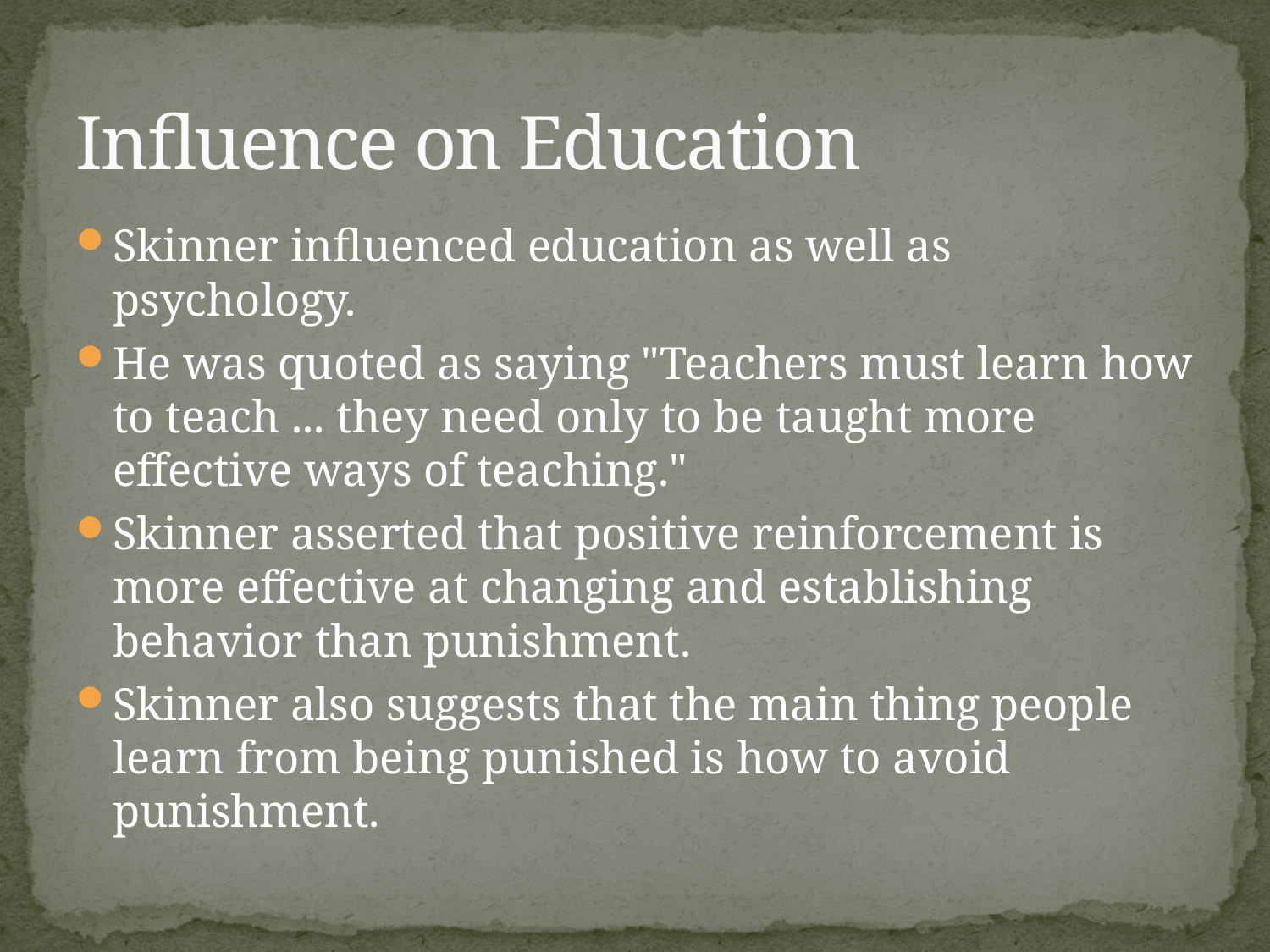

# Influence on Education
Skinner influenced education as well as psychology.
He was quoted as saying "Teachers must learn how to teach ... they need only to be taught more effective ways of teaching."
Skinner asserted that positive reinforcement is more effective at changing and establishing behavior than punishment.
Skinner also suggests that the main thing people learn from being punished is how to avoid punishment.